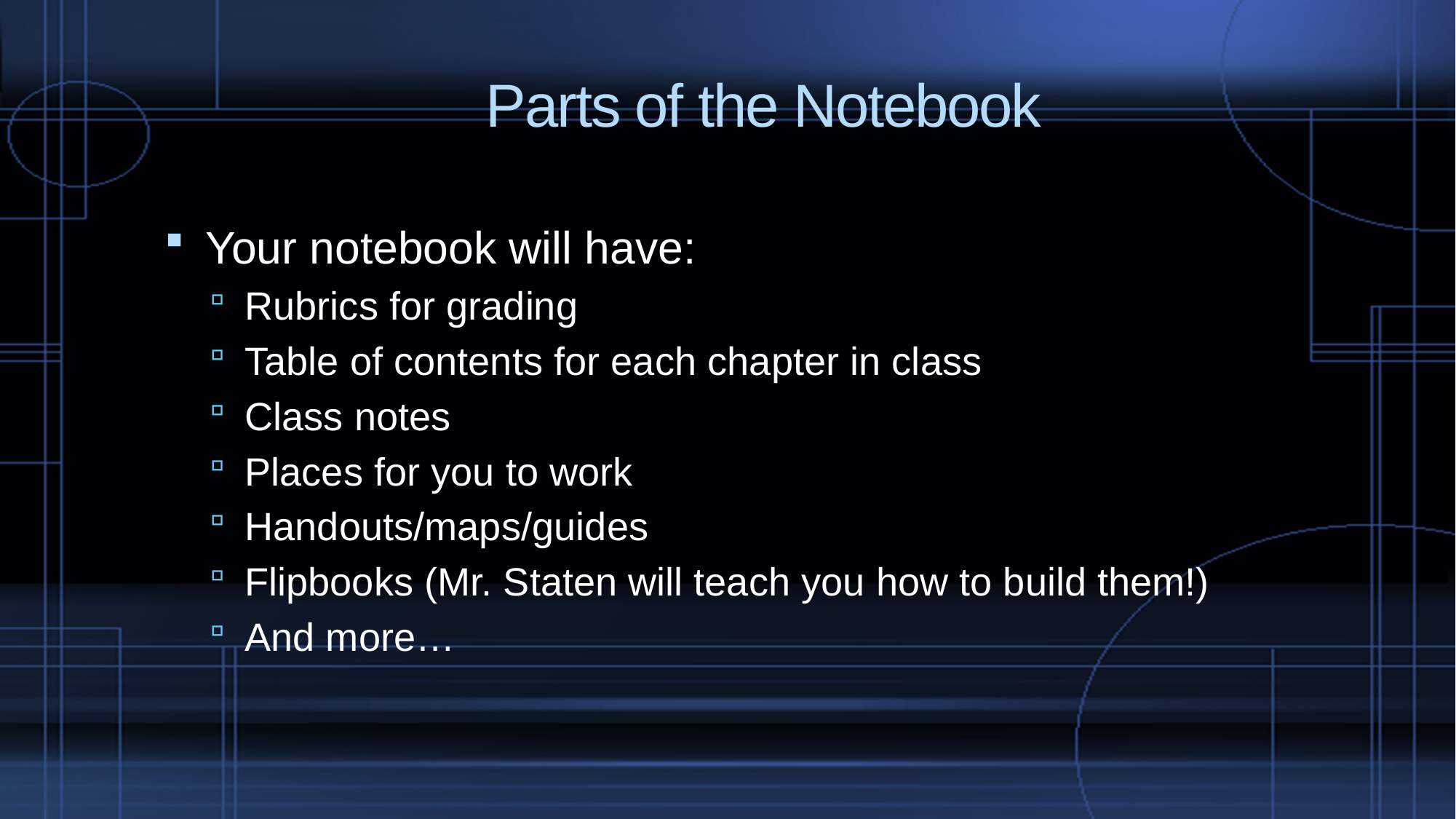

# Parts of the Notebook
Your notebook will have:
Rubrics for grading
Table of contents for each chapter in class
Class notes
Places for you to work
Handouts/maps/guides
Flipbooks (Mr. Staten will teach you how to build them!)
And more…